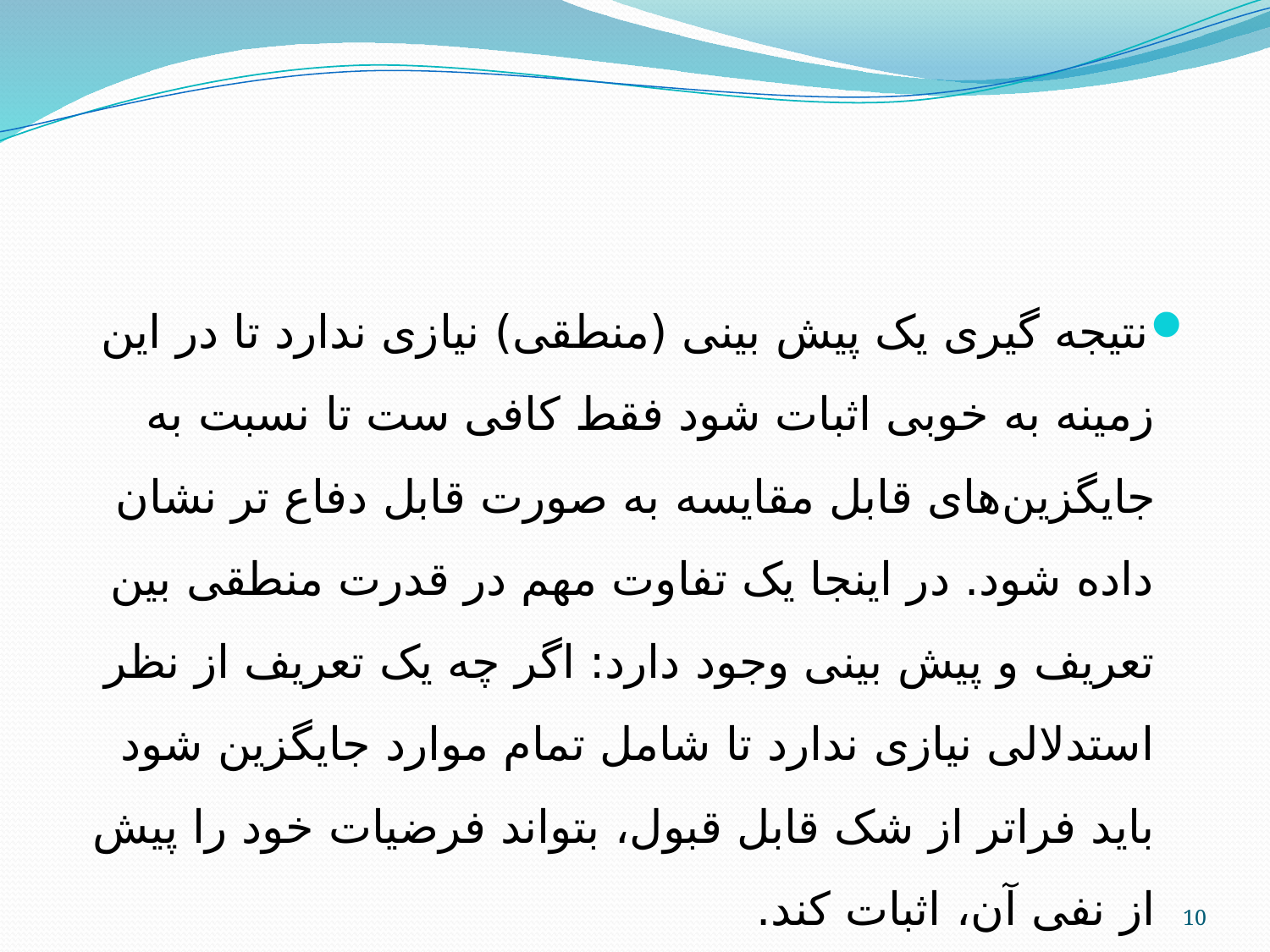

#
نتیجه گیری یک پیش بینی (منطقی) نیازی ندارد تا در این زمینه به خوبی اثبات شود فقط کافی ست تا نسبت به جایگزین‌های قابل مقایسه به صورت قابل دفاع تر نشان داده شود. در اینجا یک تفاوت مهم در قدرت منطقی بین تعریف و پیش بینی وجود دارد: اگر چه یک تعریف از نظر استدلالی نیازی ندارد تا شامل تمام موارد جایگزین شود باید فراتر از شک قابل قبول، بتواند فرضیات خود را پیش از نفی آن، اثبات کند.
10